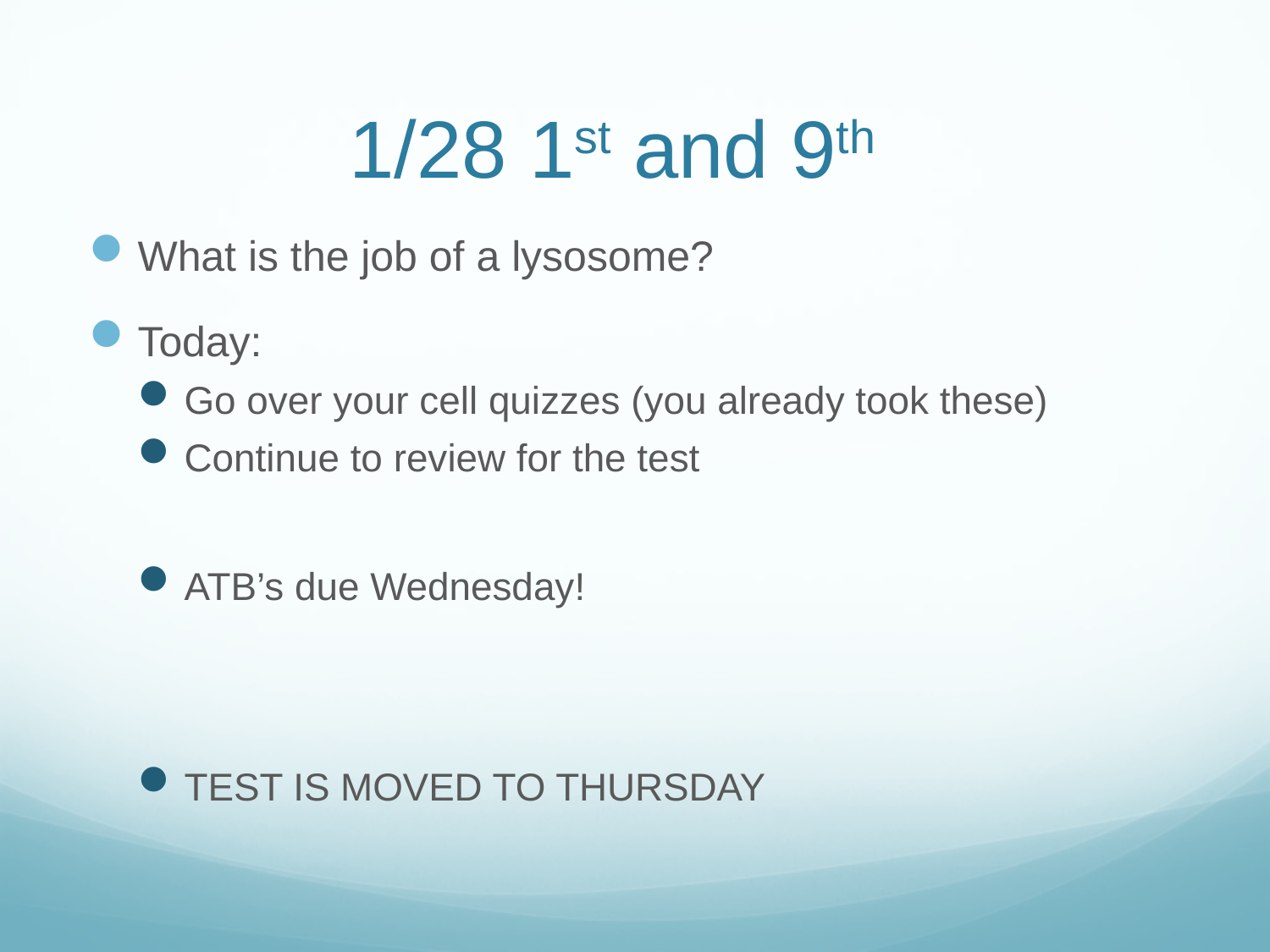

# 1/28 1st and 9th
What is the job of a lysosome?
Today:
Go over your cell quizzes (you already took these)
Continue to review for the test

ATB’s due Wednesday!

TEST IS MOVED TO THURSDAY